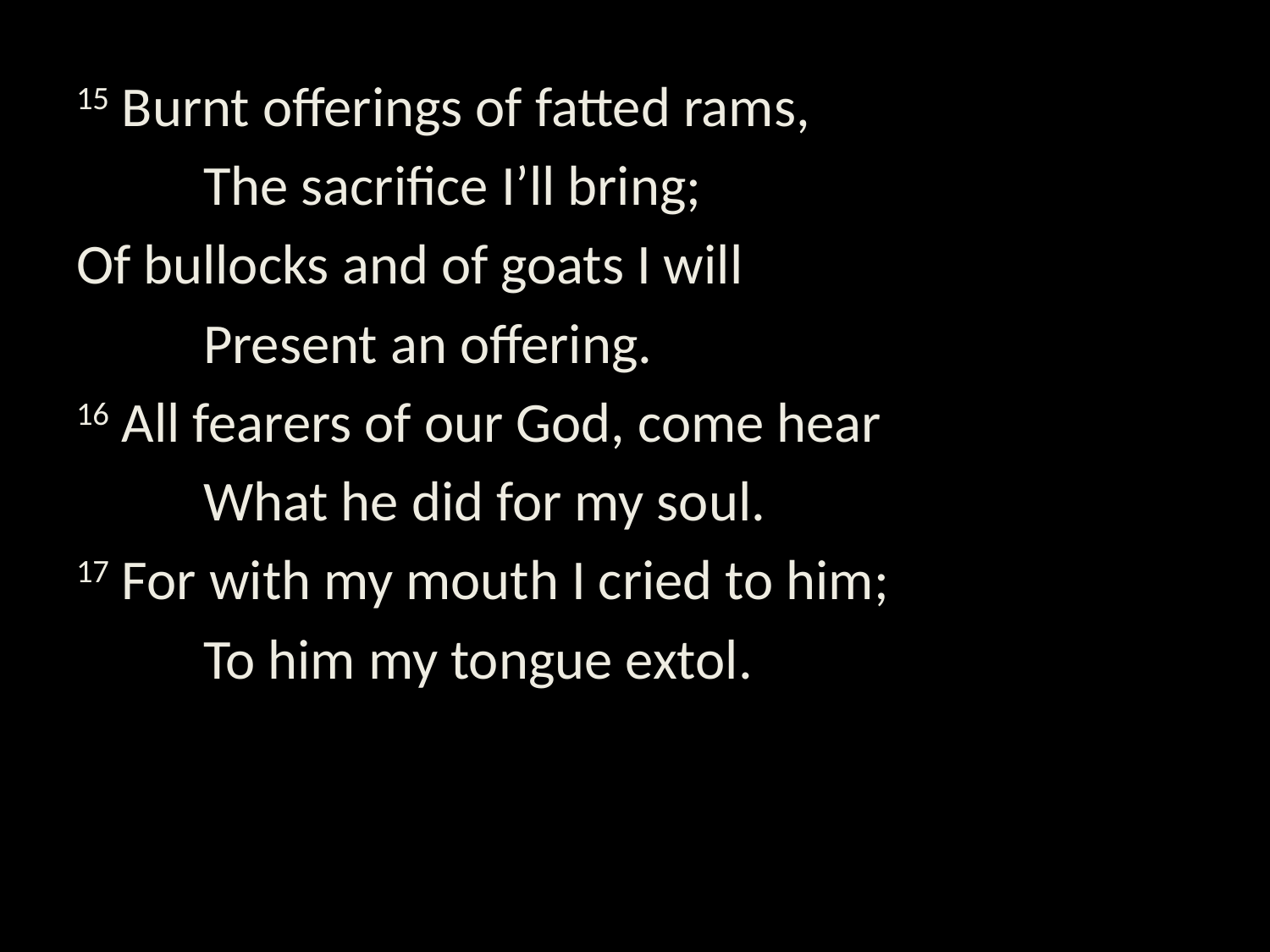

15 Burnt offerings of fatted rams,
	The sacrifice I’ll bring;
Of bullocks and of goats I will
	Present an offering.
16 All fearers of our God, come hear
	What he did for my soul.
17 For with my mouth I cried to him;
	To him my tongue extol.